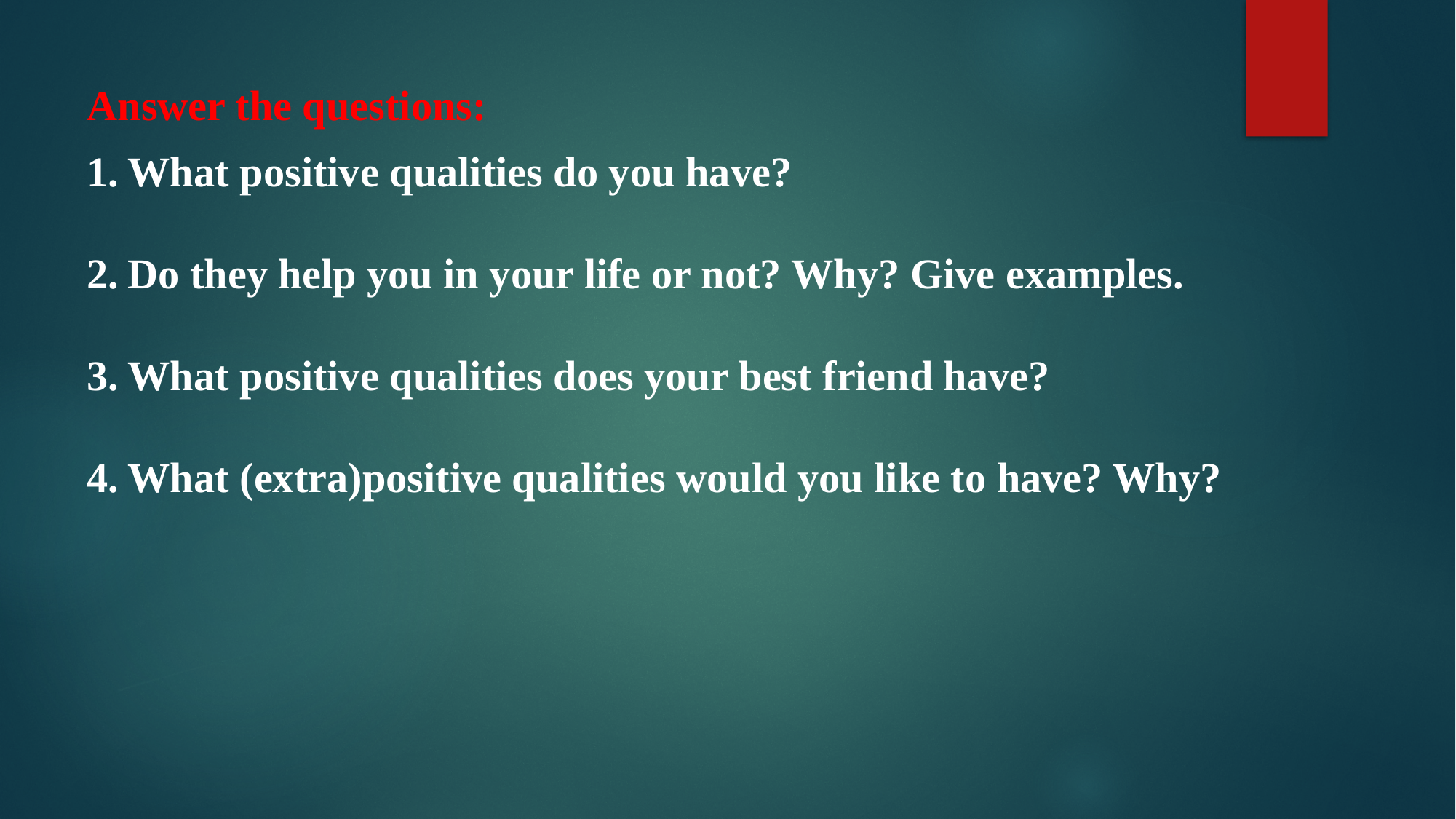

Answer the questions:
What positive qualities do you have?

Do they help you in your life or not? Why? Give examples.

What positive qualities does your best friend have?

What (extra)positive qualities would you like to have? Why?